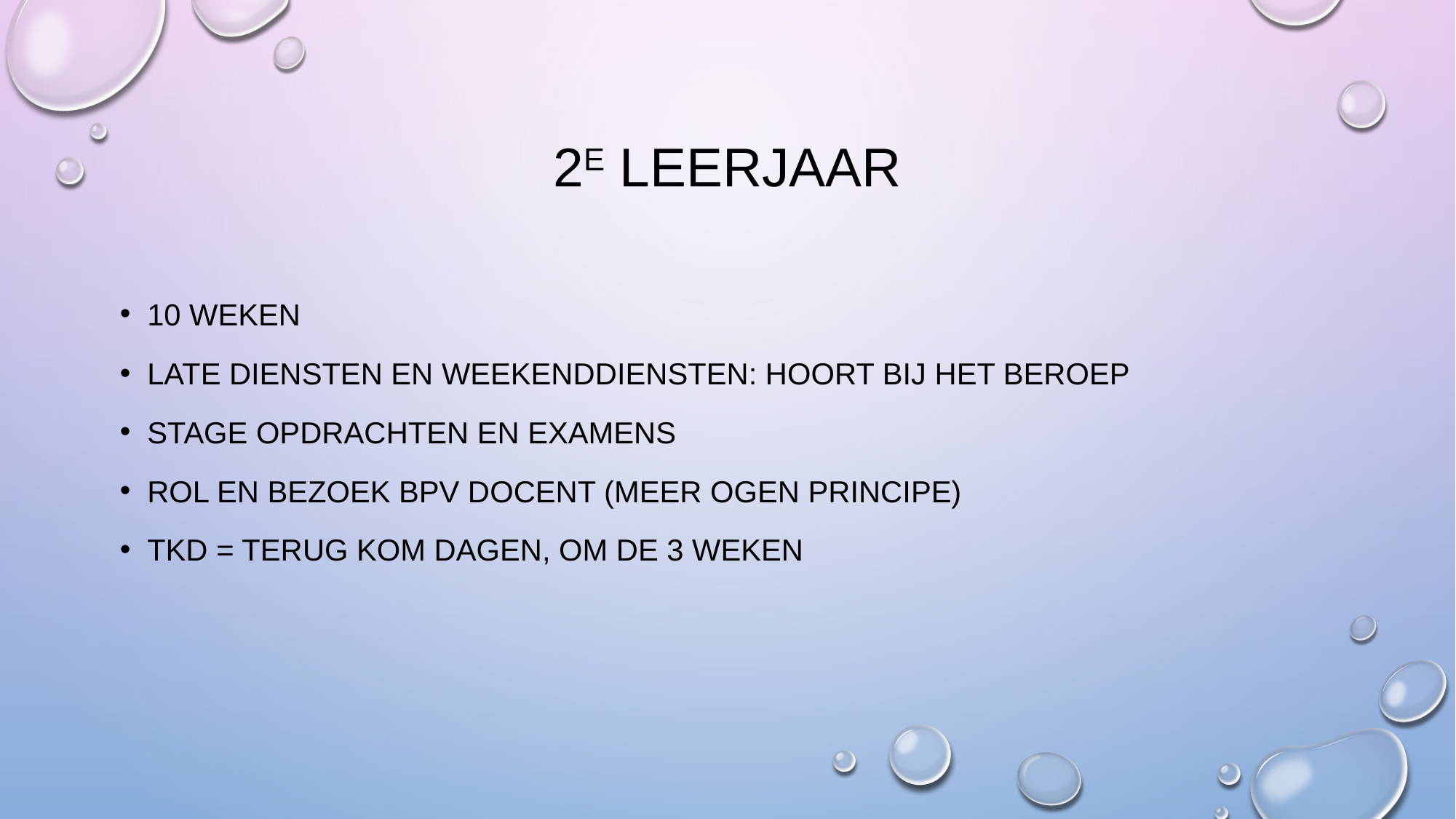

# 2e leerjaar
10 weken
Late diensten en weekenddiensten: hoort bij het beroep
Stage opdrachten en examens
Rol en bezoek BPV docent (meer ogen principe)
TKD = Terug kom dagen, om de 3 weken